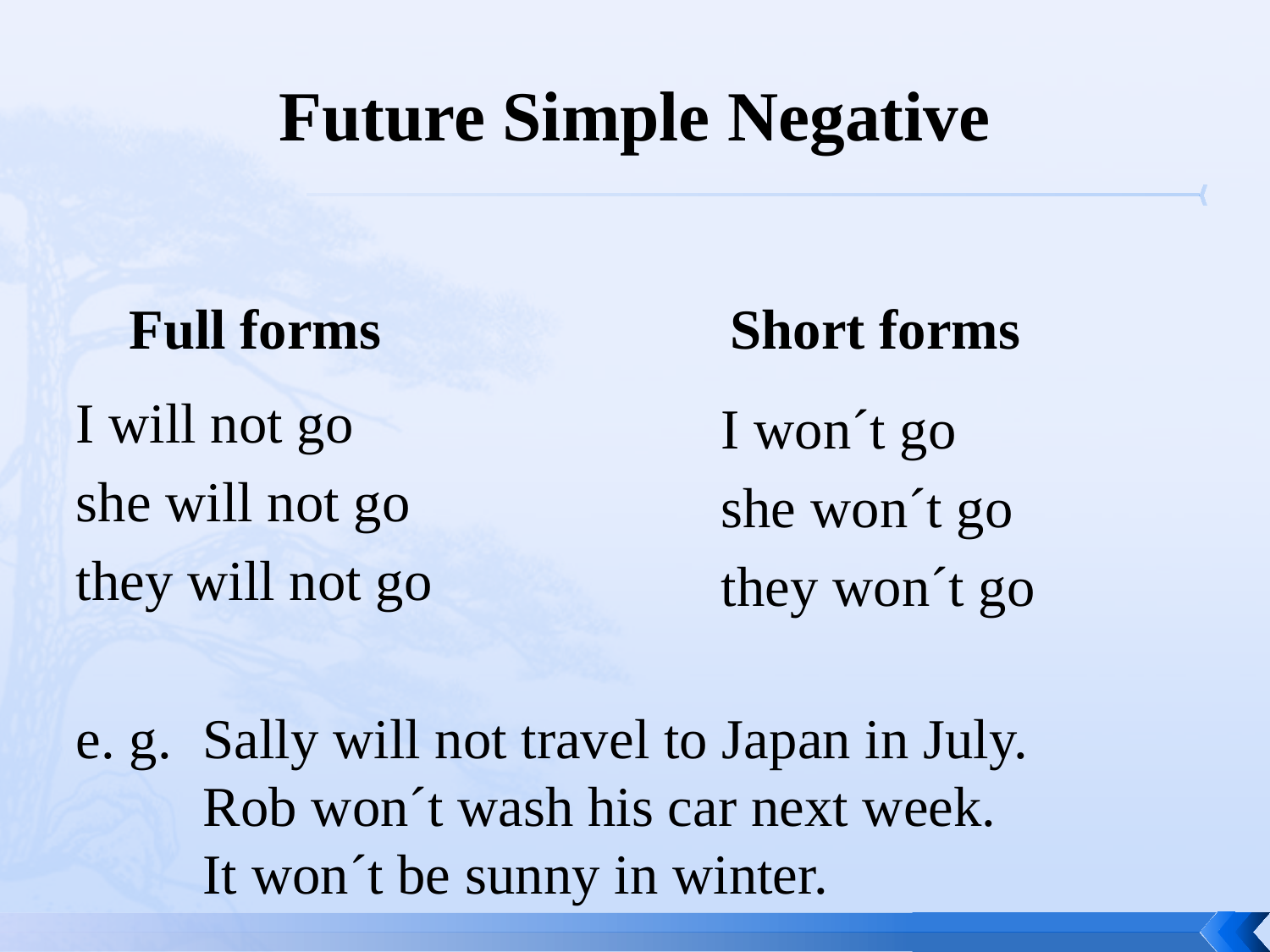

# Future Simple Negative

I will not go
she will not go
they will not go

e. g. 	Sally will not travel to Japan in July.
	Rob won´t wash his car next week.
	It won´t be sunny in winter.
Full forms
Short forms
I won´t go
she won´t go
they won´t go